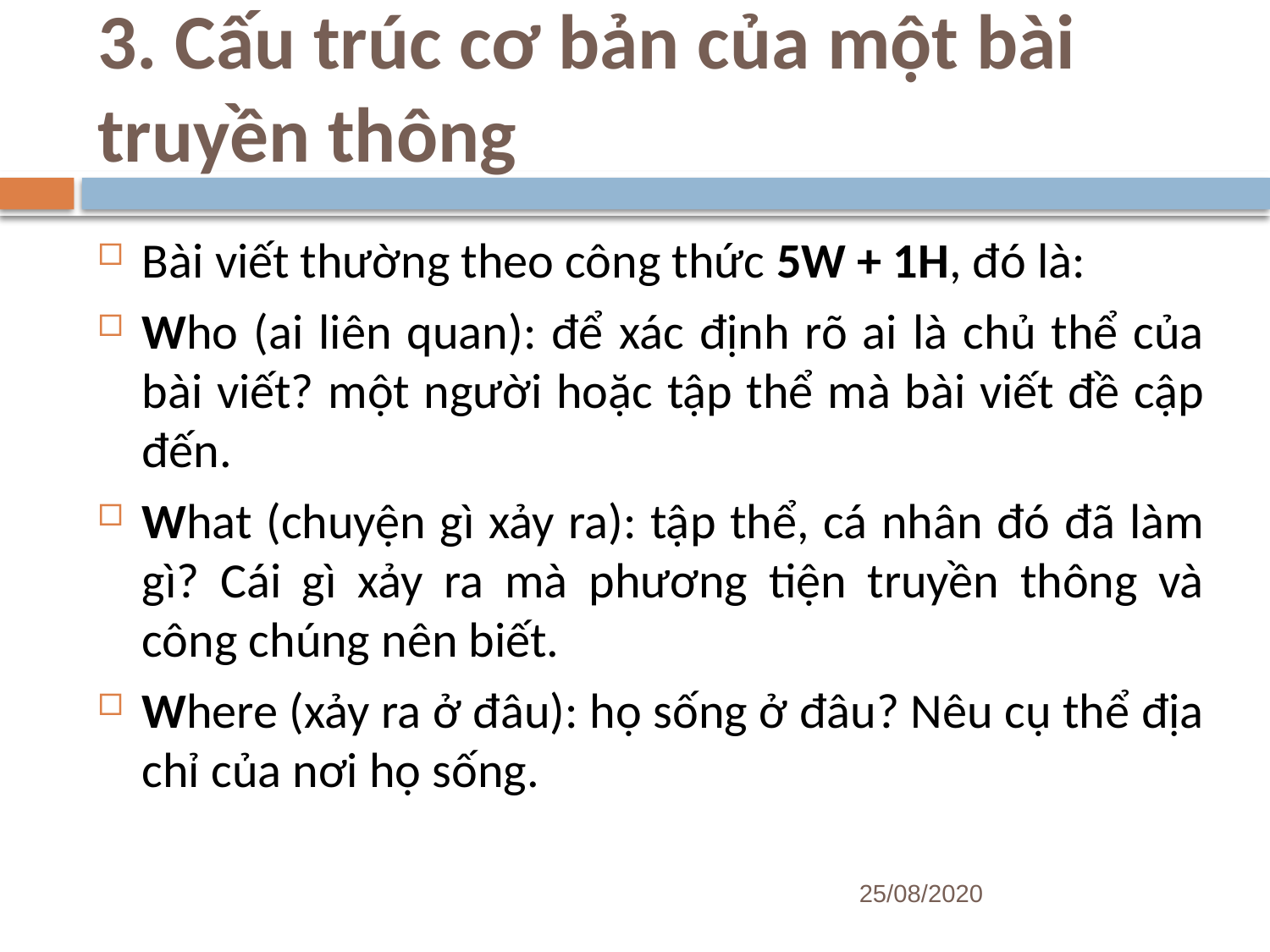

# 3. Cấu trúc cơ bản của một bài truyền thông
Bài viết thường theo công thức 5W + 1H, đó là:
Who (ai liên quan): để xác định rõ ai là chủ thể của bài viết? một người hoặc tập thể mà bài viết đề cập đến.
What (chuyện gì xảy ra): tập thể, cá nhân đó đã làm gì? Cái gì xảy ra mà phương tiện truyền thông và công chúng nên biết.
Where (xảy ra ở đâu): họ sống ở đâu? Nêu cụ thể địa chỉ của nơi họ sống.

25/08/2020